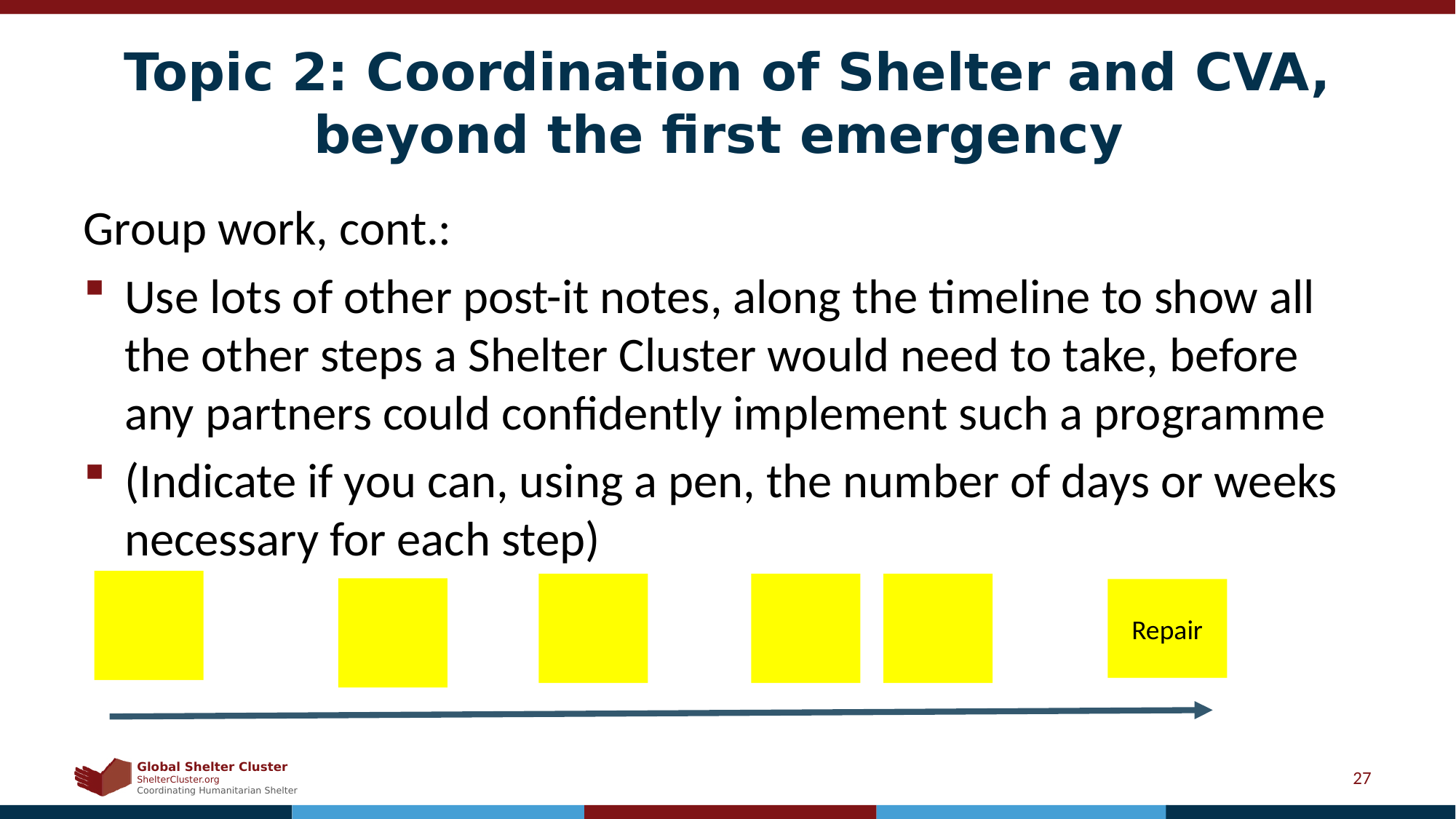

# Topic 2: Coordination of Shelter and CVA, beyond the first emergency
Group work, cont.:
Use lots of other post-it notes, along the timeline to show all the other steps a Shelter Cluster would need to take, before any partners could confidently implement such a programme
(Indicate if you can, using a pen, the number of days or weeks necessary for each step)

Repair
27